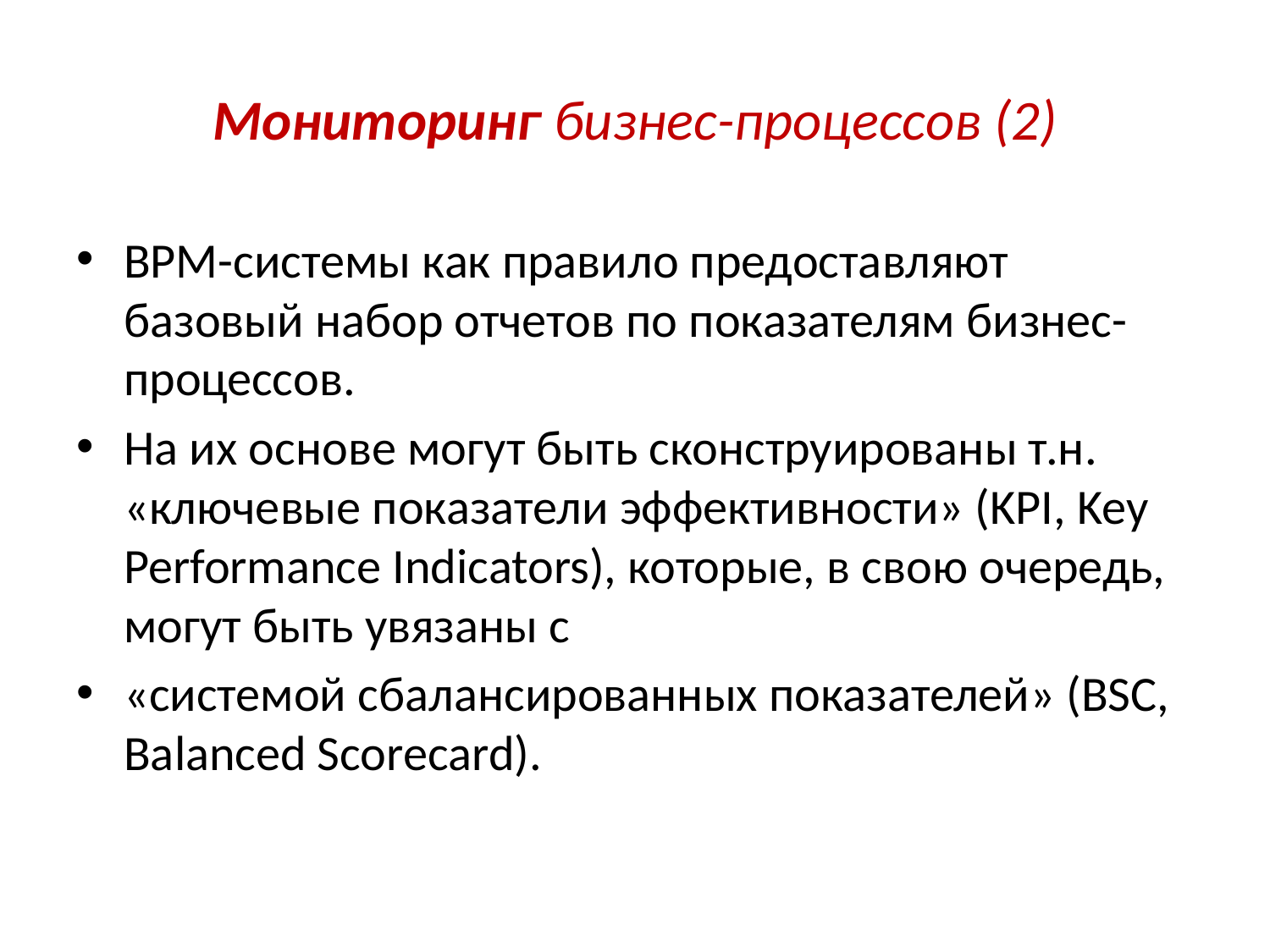

# Мониторинг бизнес-процессов (2)
BPM-системы как правило предоставляют базовый набор отчетов по показателям бизнес-процессов.
На их основе могут быть сконструированы т.н. «ключевые показатели эффективности» (KPI, Key Performance Indicators), которые, в свою очередь, могут быть увязаны с
«системой сбалансированных показателей» (BSC, Balanced Scoreсard).